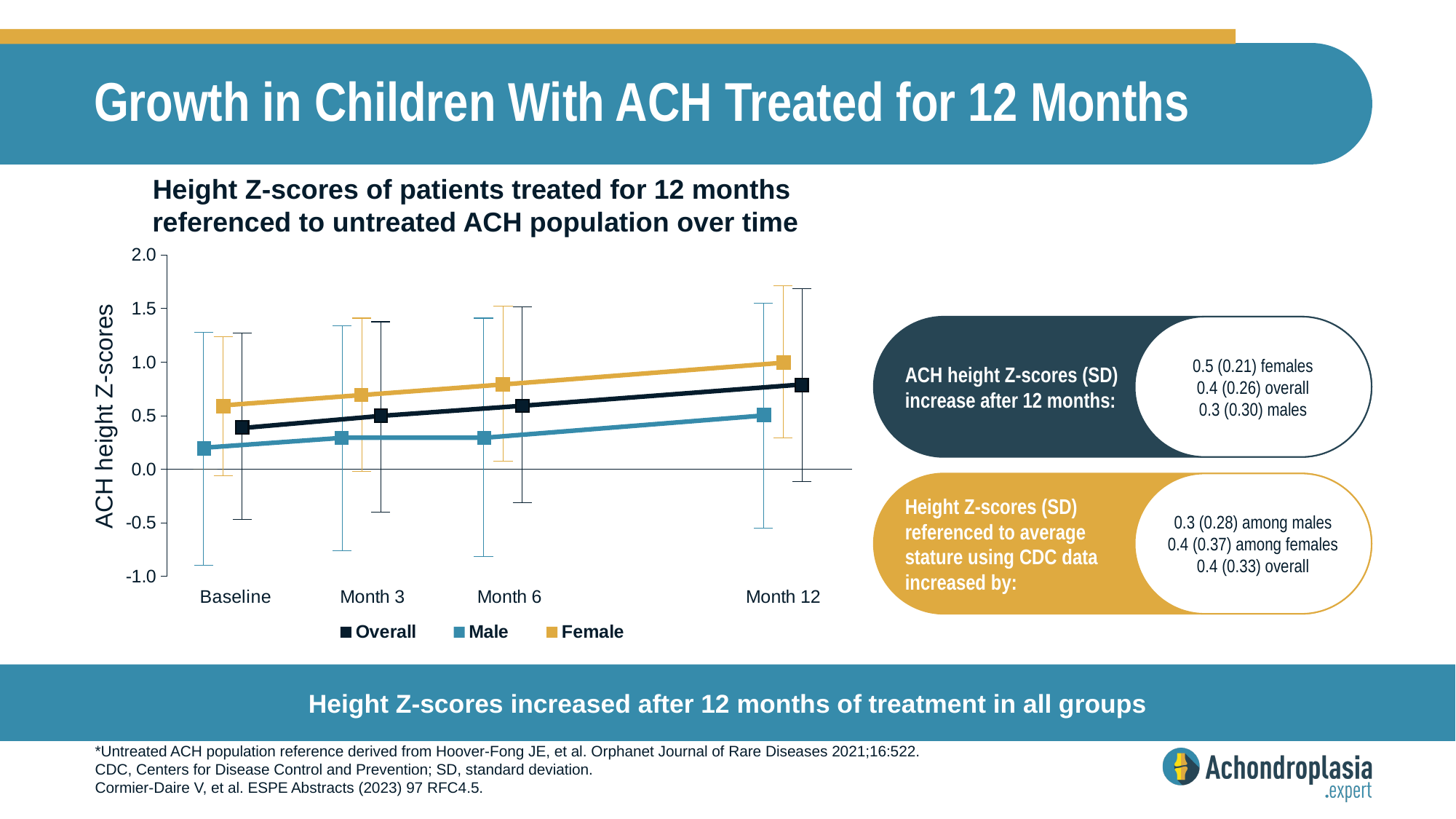

# Growth in Children With ACH Treated for 12 Months
Height Z-scores of patients treated for 12 months
referenced to untreated ACH population over time

### Chart

| Category | Overall | Male | Female |
|---|---|---|---|
| Baseline | 0.0 | None | None |
| Month 3 | None | None | None |
| Month 6 | None | None | None |
|  | None | None | None |
| Month 12 | None | None | None |

ACH height Z-scores (SD)
increase after 12 months:
0.5 (0.21) females
0.4 (0.26) overall
0.3 (0.30) males
ACH height Z-scores
Height Z-scores (SD)
referenced to average
stature using CDC data
increased by:
0.3 (0.28) among males
0.4 (0.37) among females
0.4 (0.33) overall
Height Z-scores increased after 12 months of treatment in all groups
*Untreated ACH population reference derived from Hoover-Fong JE, et al. Orphanet Journal of Rare Diseases 2021;16:522.
CDC, Centers for Disease Control and Prevention; SD, standard deviation.
Cormier-Daire V, et al. ESPE Abstracts (2023) 97 RFC4.5.